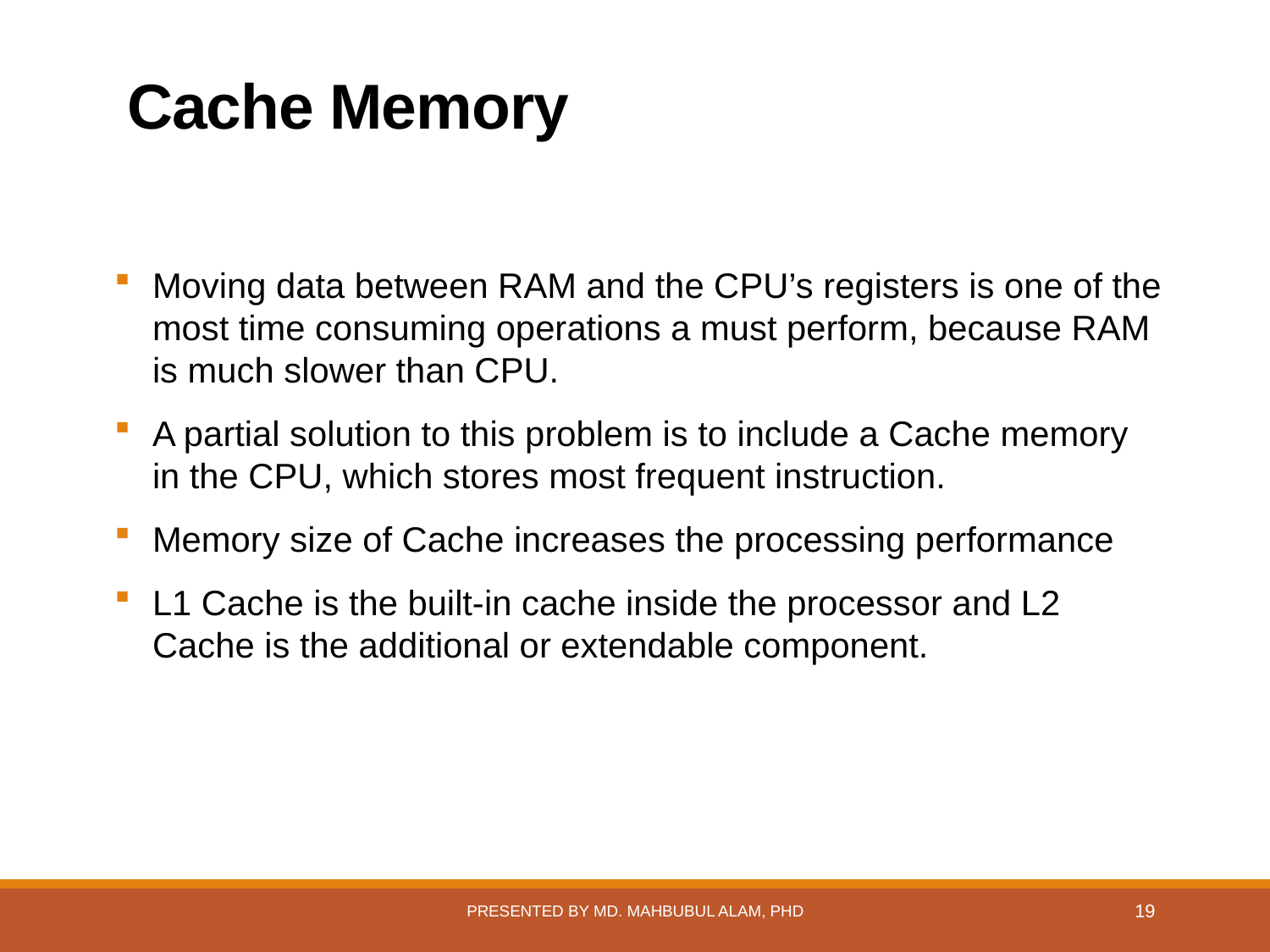

# Cache Memory
Moving data between RAM and the CPU’s registers is one of the most time consuming operations a must perform, because RAM is much slower than CPU.
A partial solution to this problem is to include a Cache memory in the CPU, which stores most frequent instruction.
Memory size of Cache increases the processing performance
L1 Cache is the built-in cache inside the processor and L2 Cache is the additional or extendable component.
Presented by Md. Mahbubul Alam, PhD
19